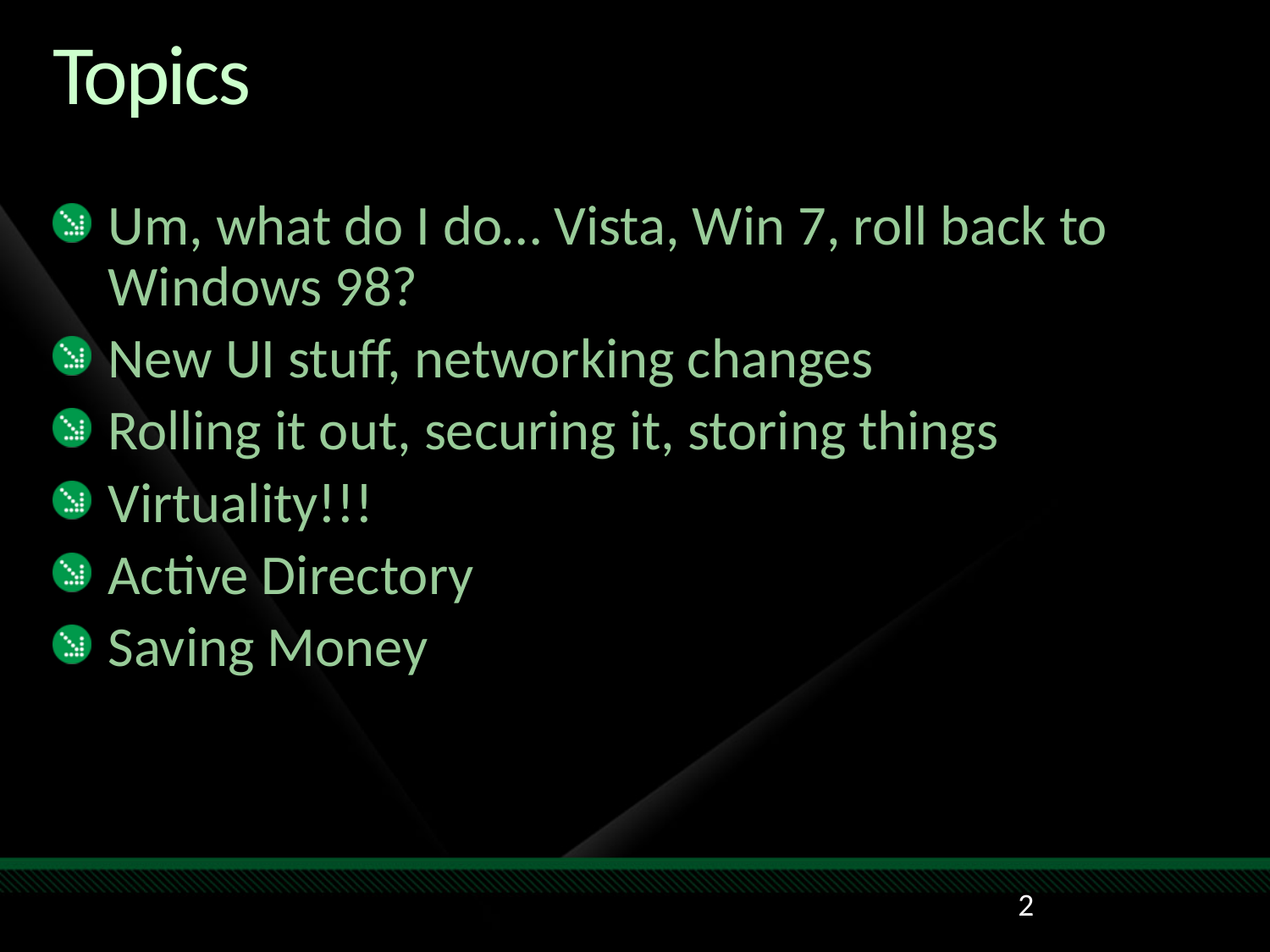

# Topics
Um, what do I do… Vista, Win 7, roll back to Windows 98?
New UI stuff, networking changes
Rolling it out, securing it, storing things
Virtuality!!!
Active Directory
Saving Money
2